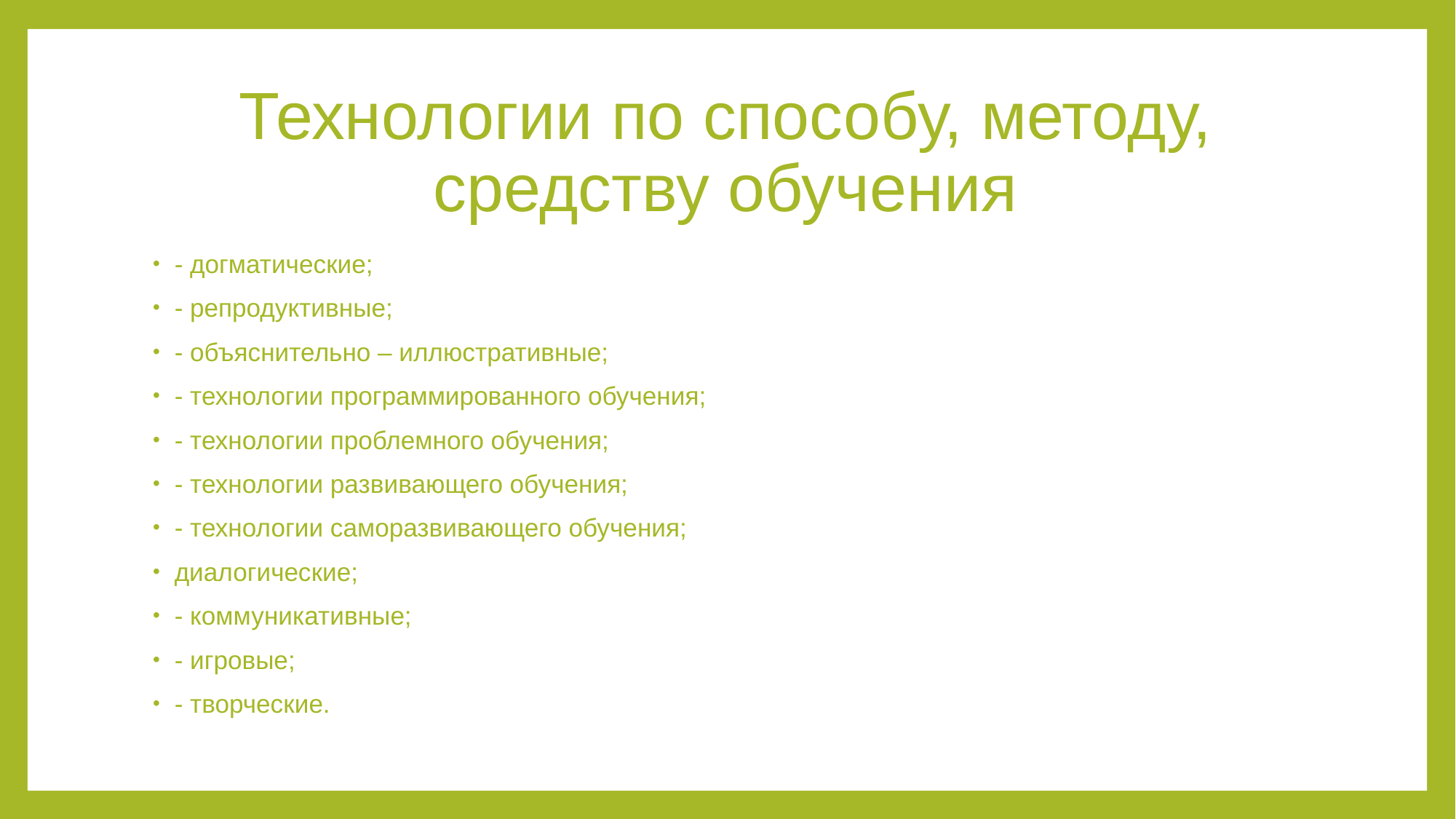

# Технологии по способу, методу, средству обучения
- догматические;
- репродуктивные;
- объяснительно – иллюстративные;
- технологии программированного обучения;
- технологии проблемного обучения;
- технологии развивающего обучения;
- технологии саморазвивающего обучения;
диалогические;
- коммуникативные;
- игровые;
- творческие.